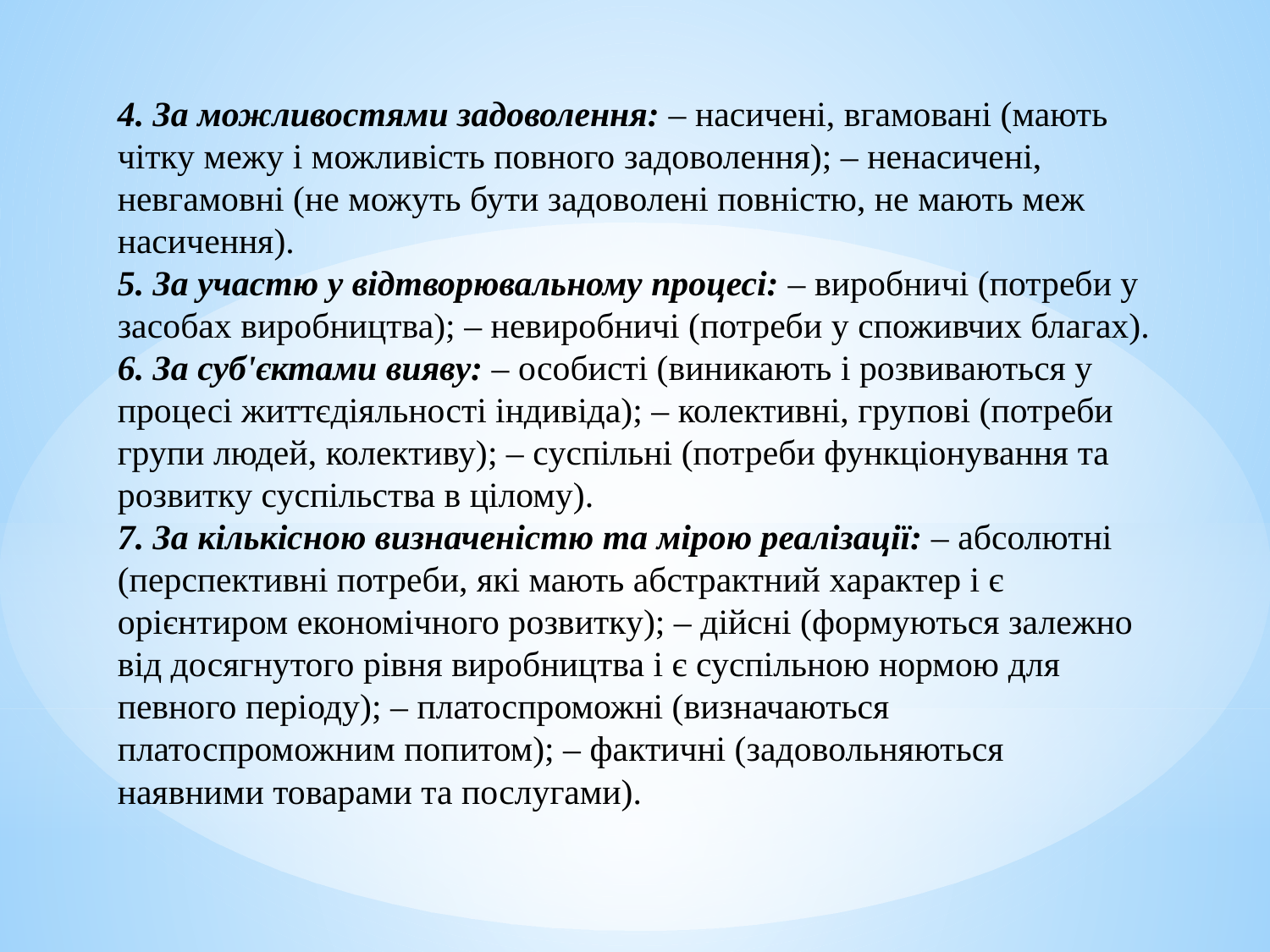

4. За можливостями задоволення: – насичені, вгамовані (мають чітку межу і можливість повного задоволення); – ненасичені, невгамовні (не можуть бути задоволені повністю, не мають меж насичення).
5. За участю у відтворювальному процесі: – виробничі (потреби у засобах виробництва); – невиробничі (потреби у споживчих благах).
6. За суб'єктами вияву: – особисті (виникають і розвиваються у процесі життєдіяльності індивіда); – колективні, групові (потреби групи людей, колективу); – суспільні (потреби функціонування та розвитку суспільства в цілому).
7. За кількісною визначеністю та мірою реалізації: – абсолютні (перспективні потреби, які мають абстрактний характер і є орієнтиром економічного розвитку); – дійсні (формуються залежно від досягнутого рівня виробництва і є суспільною нормою для певного періоду); – платоспроможні (визначаються платоспроможним попитом); – фактичні (задовольняються наявними товарами та послугами).